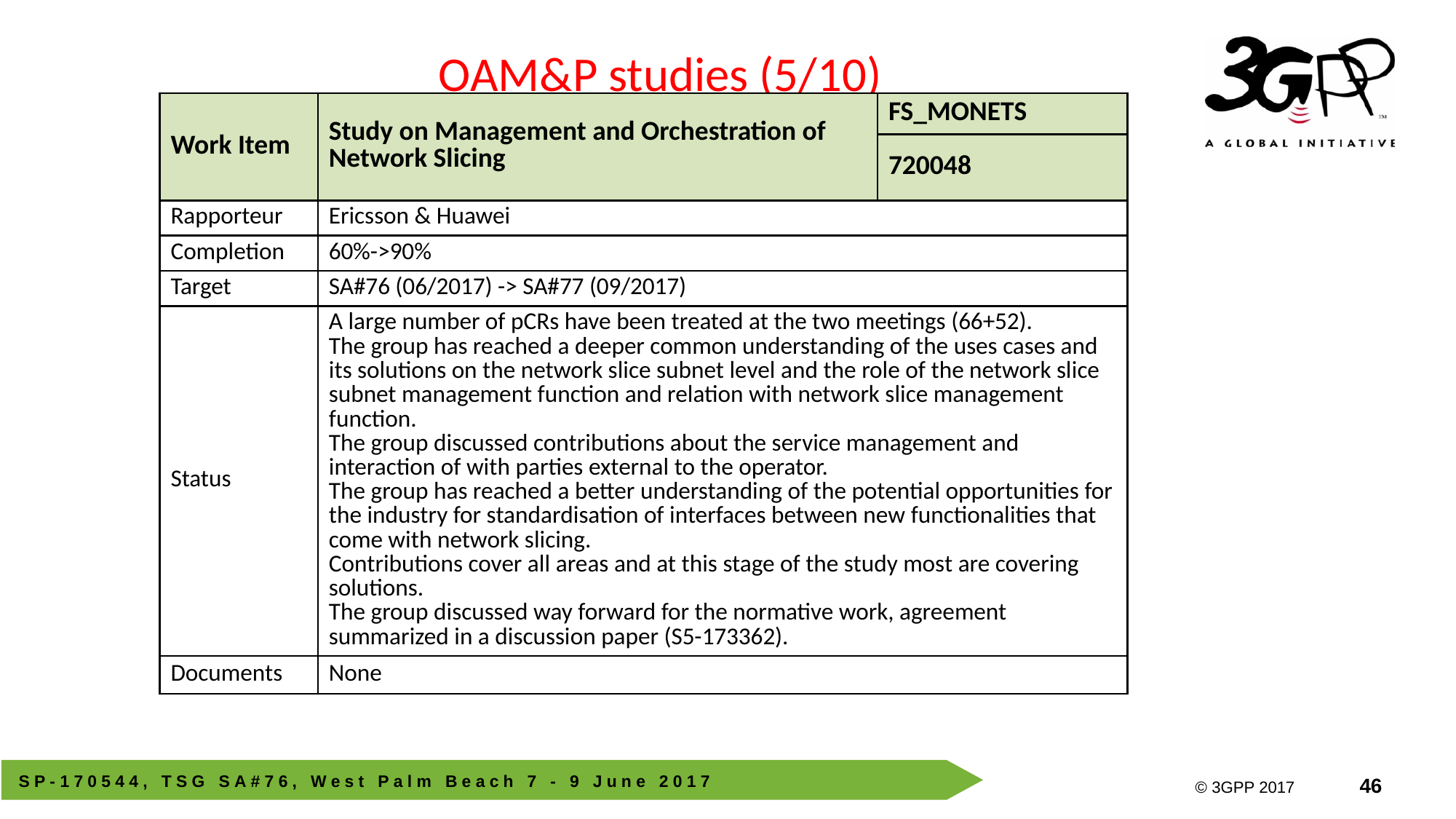

OAM&P studies (5/10)
| Work Item | Study on Management and Orchestration of Network Slicing | FS\_MONETS |
| --- | --- | --- |
|  |  | 720048 |
| Rapporteur | Ericsson & Huawei |  |
| Completion | 60%->90% |  |
| Target | SA#76 (06/2017) -> SA#77 (09/2017) |  |
| Status | A large number of pCRs have been treated at the two meetings (66+52). The group has reached a deeper common understanding of the uses cases and its solutions on the network slice subnet level and the role of the network slice subnet management function and relation with network slice management function. The group discussed contributions about the service management and interaction of with parties external to the operator. The group has reached a better understanding of the potential opportunities for the industry for standardisation of interfaces between new functionalities that come with network slicing. Contributions cover all areas and at this stage of the study most are covering solutions. The group discussed way forward for the normative work, agreement summarized in a discussion paper (S5-173362). |  |
| Documents | None |  |